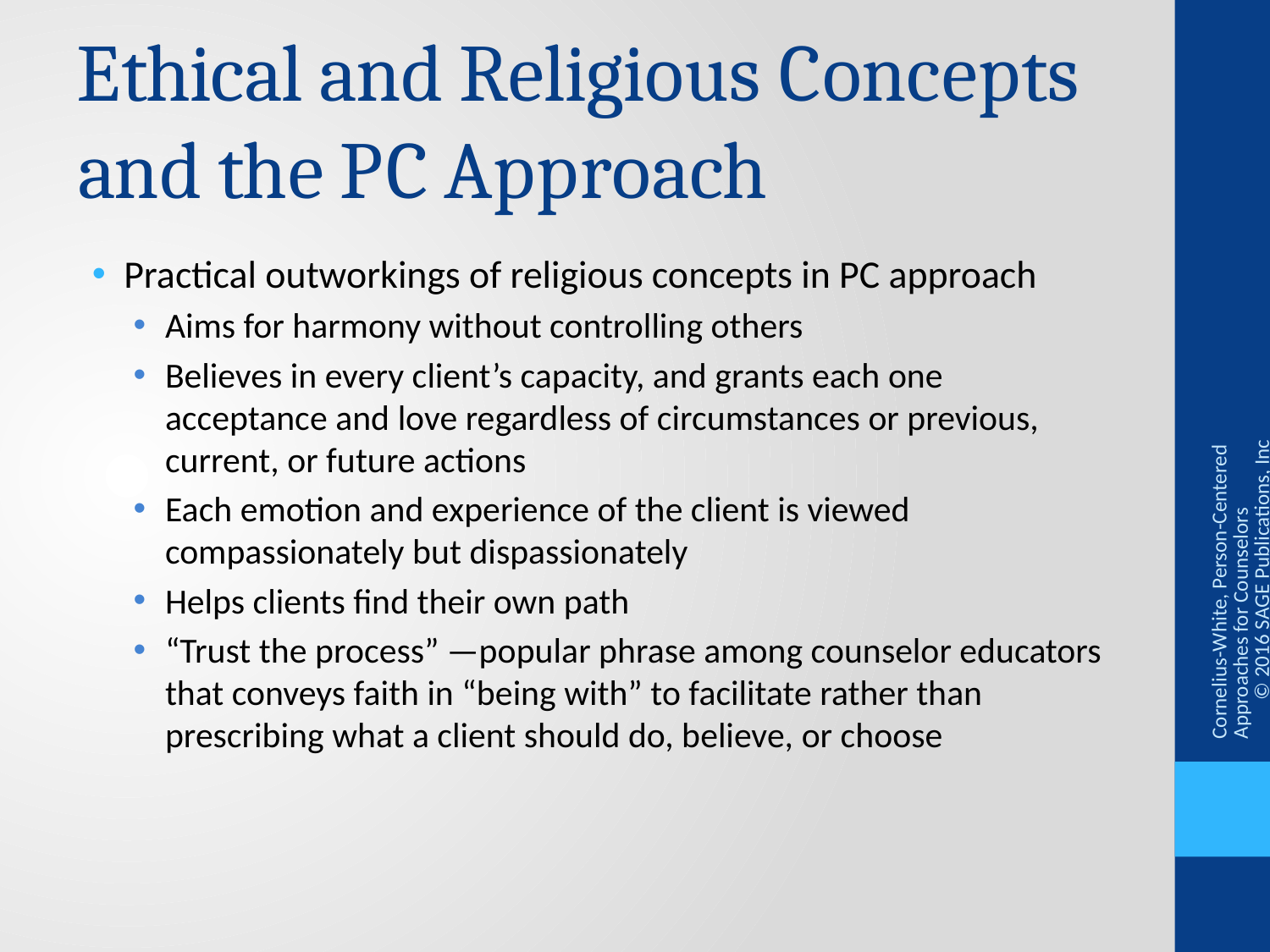

# Ethical and Religious Concepts and the PC Approach
Practical outworkings of religious concepts in PC approach
Aims for harmony without controlling others
Believes in every client’s capacity, and grants each one acceptance and love regardless of circumstances or previous, current, or future actions
Each emotion and experience of the client is viewed compassionately but dispassionately
Helps clients find their own path
“Trust the process” —popular phrase among counselor educators that conveys faith in “being with” to facilitate rather than prescribing what a client should do, believe, or choose
Cornelius-White, Person-Centered Approaches for Counselors                      © 2016 SAGE Publications, Inc.